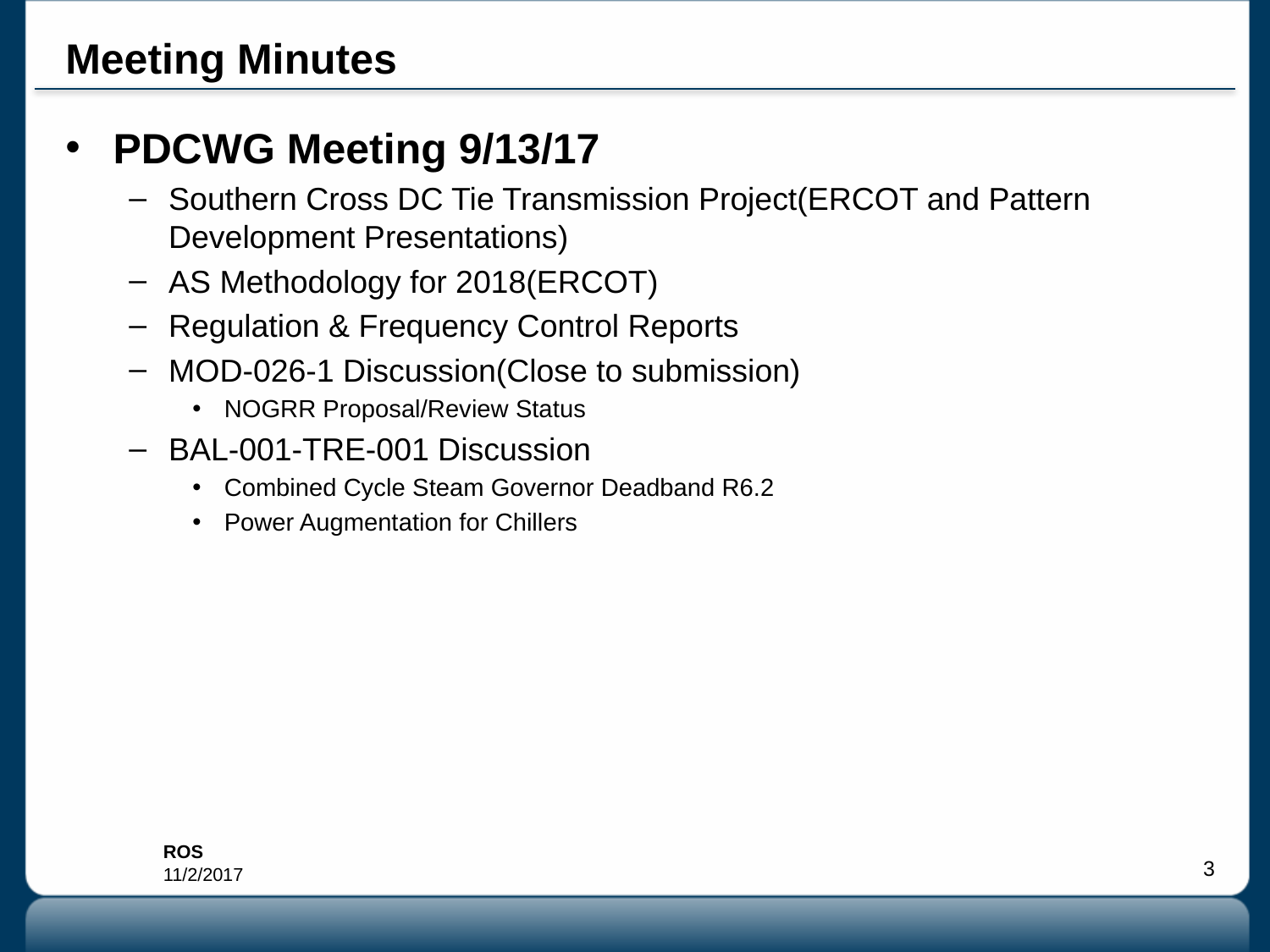

# Meeting Minutes
PDCWG Meeting 9/13/17
Southern Cross DC Tie Transmission Project(ERCOT and Pattern Development Presentations)
AS Methodology for 2018(ERCOT)
Regulation & Frequency Control Reports
MOD-026-1 Discussion(Close to submission)
NOGRR Proposal/Review Status
BAL-001-TRE-001 Discussion
Combined Cycle Steam Governor Deadband R6.2
Power Augmentation for Chillers